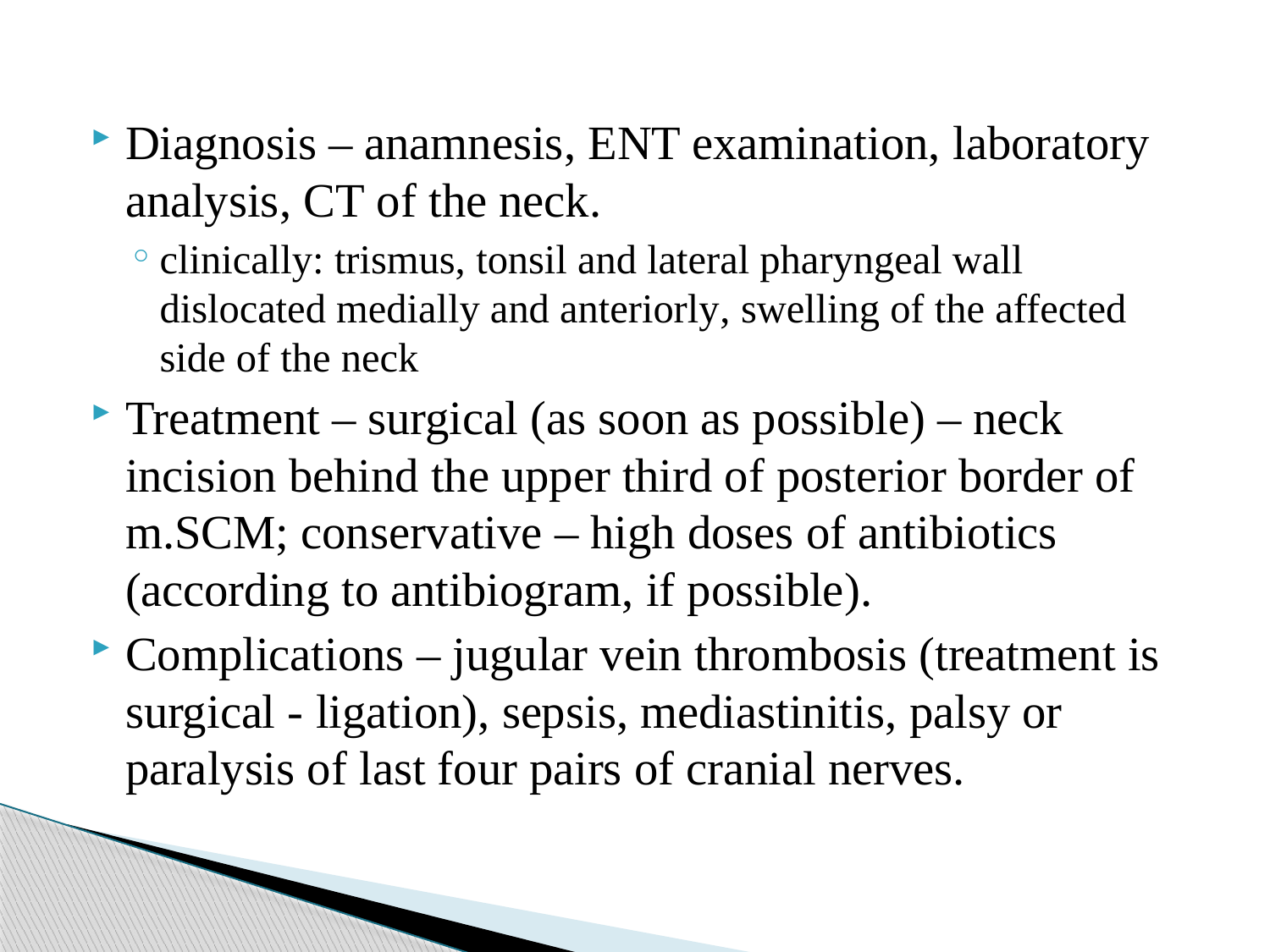

Diagnosis – anamnesis, ENT examination, laboratory analysis, CT of the neck.
clinically: trismus, tonsil and lateral pharyngeal wall dislocated medially and anteriorly, swelling of the affected side of the neck
Treatment – surgical (as soon as possible) – neck incision behind the upper third of posterior border of m.SCM; conservative – high doses of antibiotics (according to antibiogram, if possible).
Complications – jugular vein thrombosis (treatment is surgical - ligation), sepsis, mediastinitis, palsy or paralysis of last four pairs of cranial nerves.